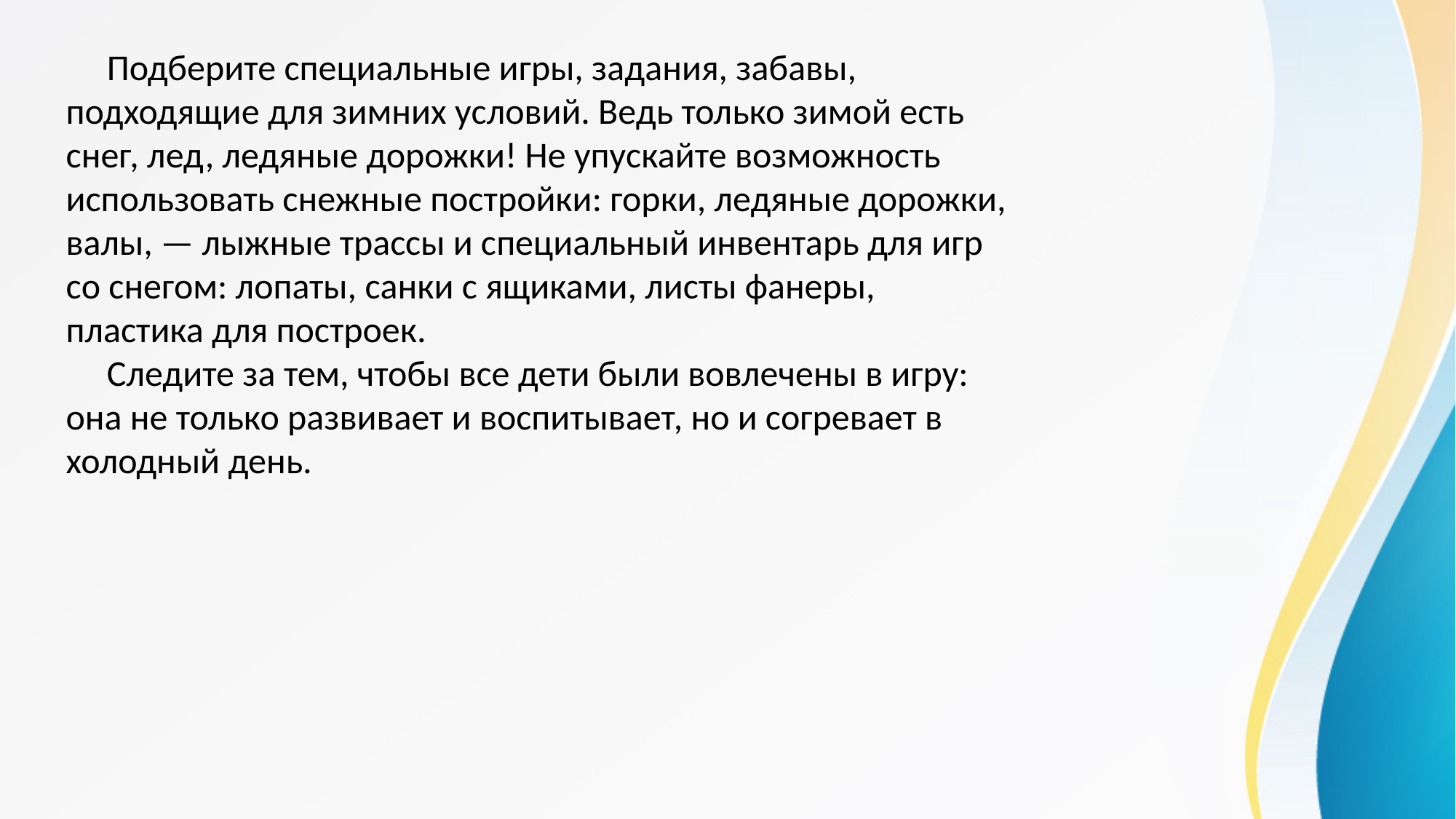

Подберите специальные игры, задания, забавы, подходящие для зимних условий. Ведь только зимой есть снег, лед, ледяные дорожки! Не упускайте возможность использовать снежные постройки: горки, ледяные дорожки, валы, — лыжные трассы и специальный инвентарь для игр со снегом: лопаты, санки с ящиками, листы фанеры, пластика для построек.
     Следите за тем, чтобы все дети были вовлечены в игру: она не только развивает и воспитывает, но и согревает в холодный день.